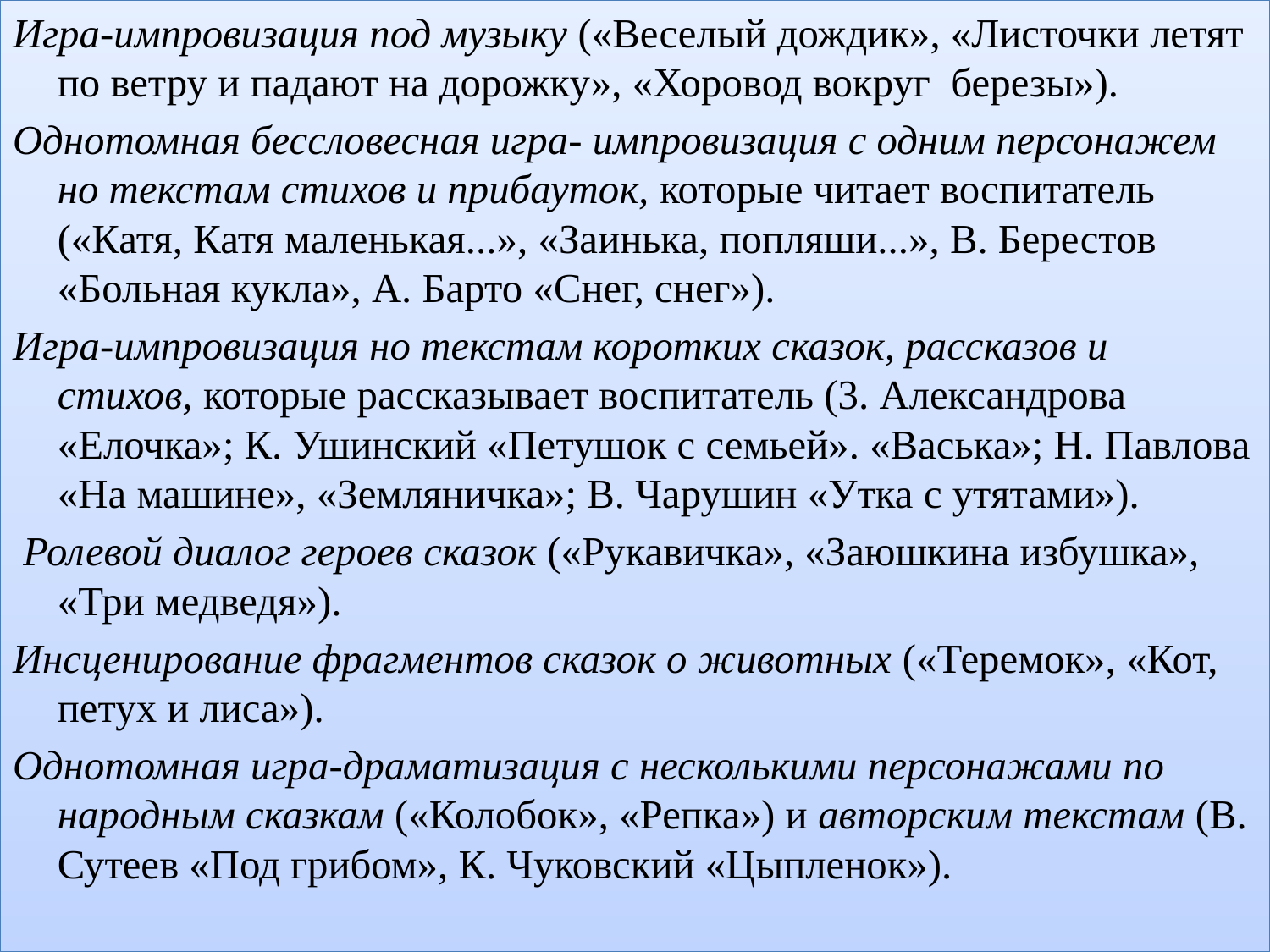

Игра-импровизация под музыку («Веселый дождик», «Листочки летят по ветру и падают на дорожку», «Хоровод вокруг  березы»).
Однотомная бессловесная uгpa- импровизация с одним персонажем но текстам стихов и прибауток, которые читает воспитатель («Катя, Катя маленькая...», «Заинька, попляши...», В. Берестов «Больная кукла», А. Барто «Снег, снег»).
Игра-импровизация но текстам коротких сказок, рассказов и стихов, которые рассказывает воспитатель (3. Александрова «Елочка»; К. Ушинский «Петушок с семьей». «Васька»; Н. Павлова «На машине», «Земляничка»; В. Чарушин «Утка с утятами»).
 Ролевой диалог героев сказок («Рукавичка», «Заюшкина избушка», «Три медведя»).
Инсценирование фрагментов сказок о животных («Теремок», «Кот, петух и лиса»).
Однотомная игра-драматизация с несколькими персонажами по народным сказкам («Колобок», «Репка») и авторским текстам (В. Сутеев «Под грибом», К. Чуковский «Цыпленок»).